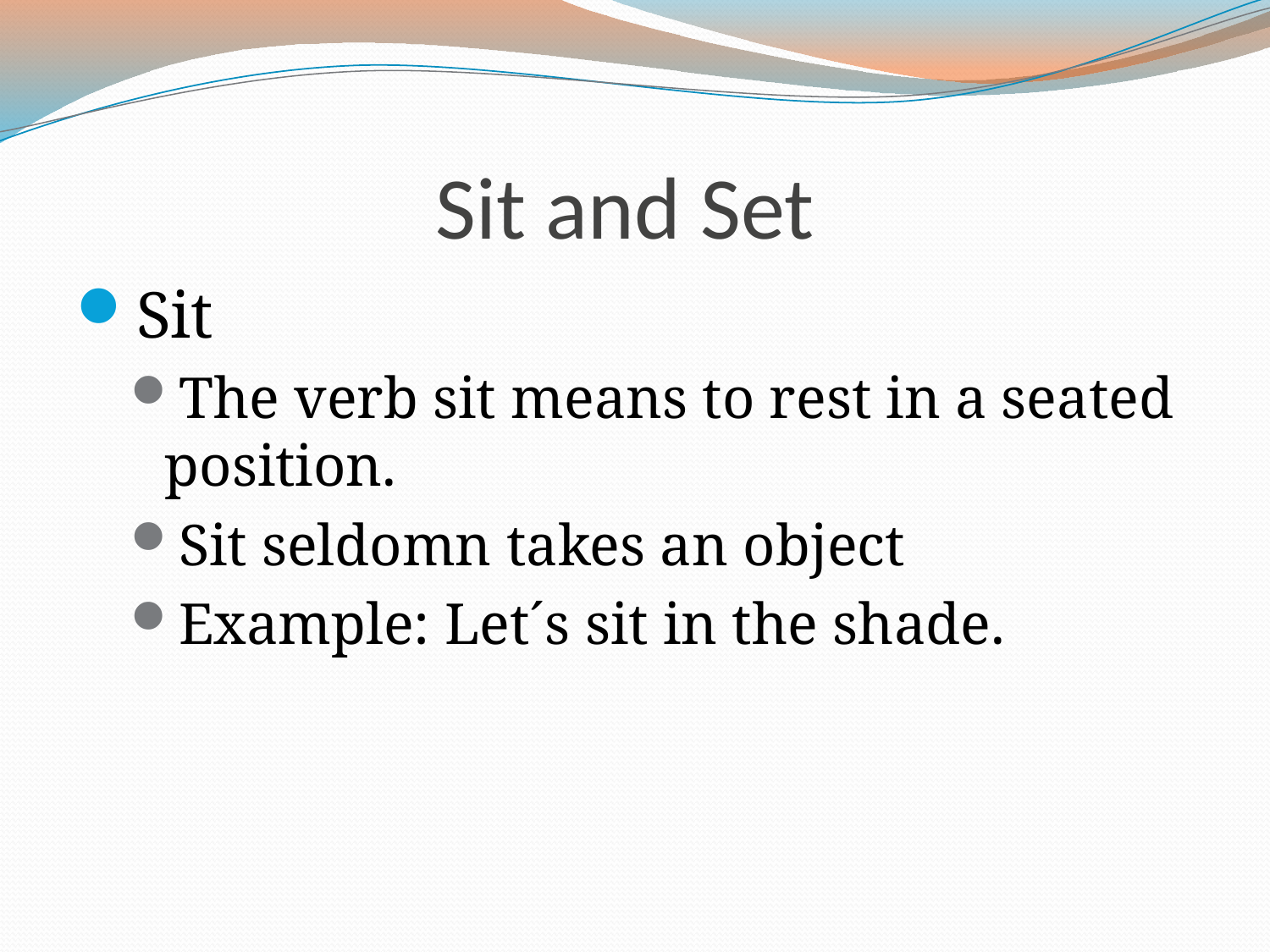

# Sit and Set
Sit
The verb sit means to rest in a seated position.
Sit seldomn takes an object
Example: Let´s sit in the shade.